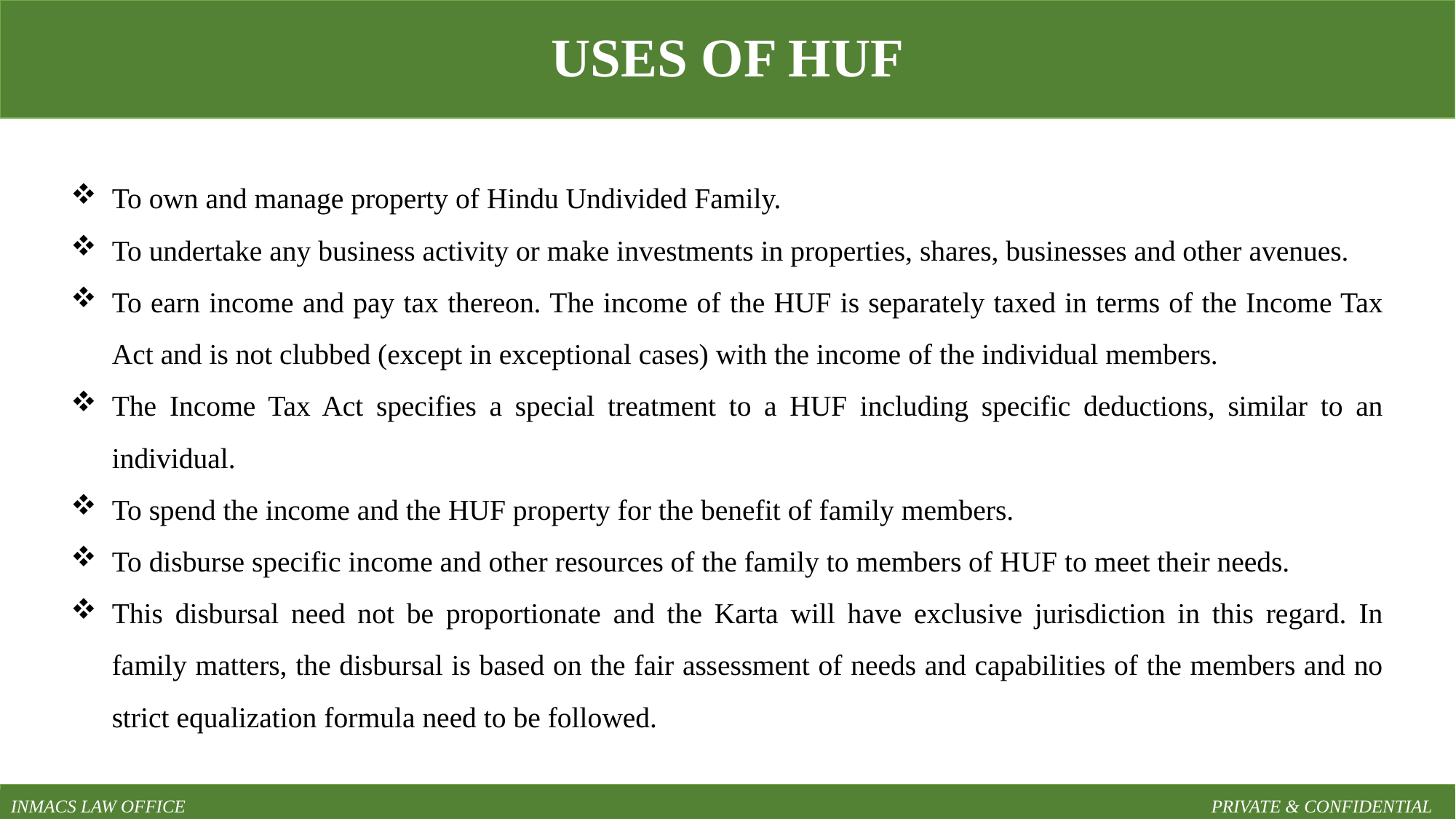

USES OF HUF
To own and manage property of Hindu Undivided Family.
To undertake any business activity or make investments in properties, shares, businesses and other avenues.
To earn income and pay tax thereon. The income of the HUF is separately taxed in terms of the Income Tax Act and is not clubbed (except in exceptional cases) with the income of the individual members.
The Income Tax Act specifies a special treatment to a HUF including specific deductions, similar to an individual.
To spend the income and the HUF property for the benefit of family members.
To disburse specific income and other resources of the family to members of HUF to meet their needs.
This disbursal need not be proportionate and the Karta will have exclusive jurisdiction in this regard. In family matters, the disbursal is based on the fair assessment of needs and capabilities of the members and no strict equalization formula need to be followed.

INMACS LAW OFFICE										PRIVATE & CONFIDENTIAL